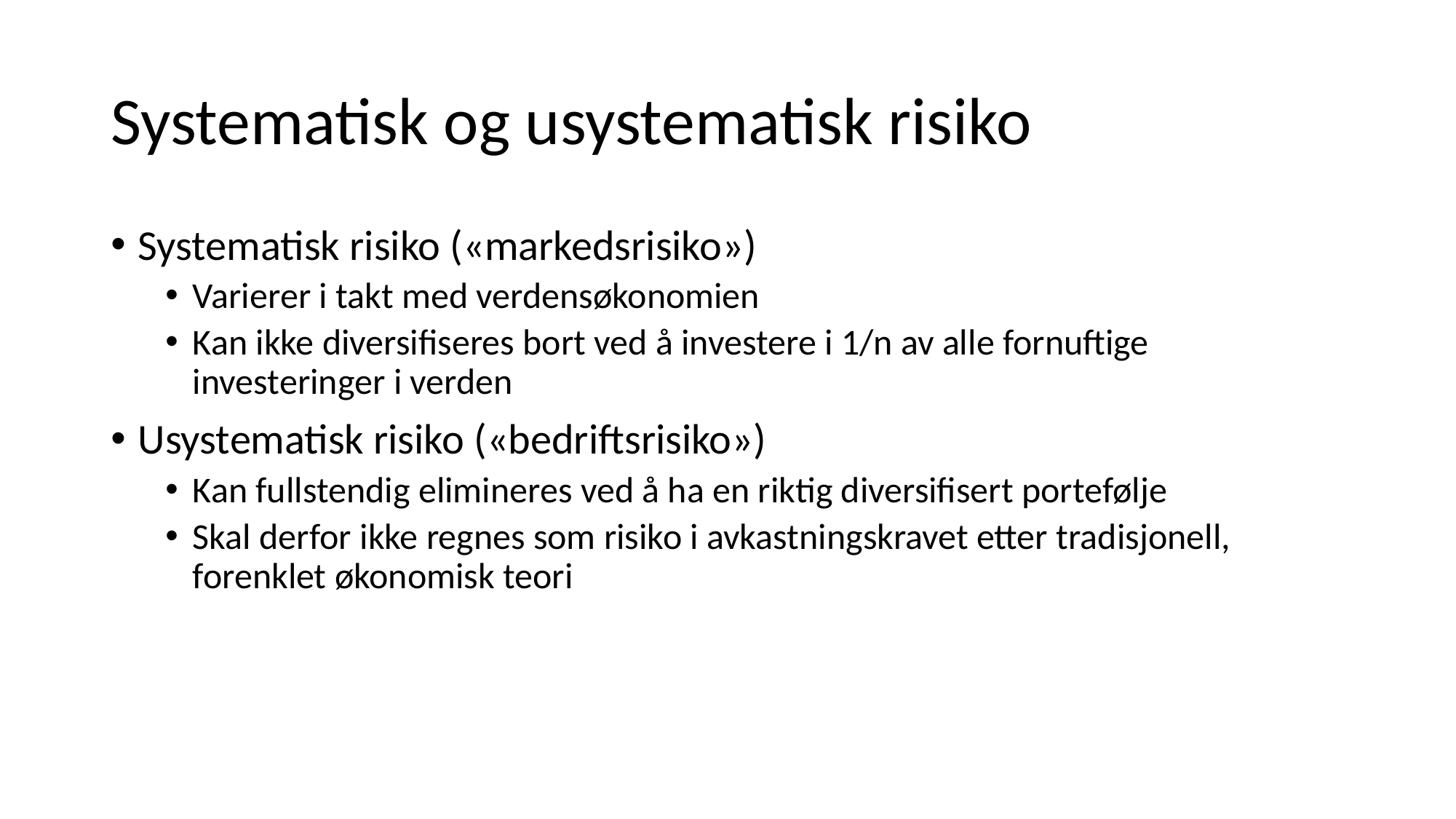

# Systematisk og usystematisk risiko
Systematisk risiko («markedsrisiko»)
Varierer i takt med verdensøkonomien
Kan ikke diversifiseres bort ved å investere i 1/n av alle fornuftige investeringer i verden
Usystematisk risiko («bedriftsrisiko»)
Kan fullstendig elimineres ved å ha en riktig diversifisert portefølje
Skal derfor ikke regnes som risiko i avkastningskravet etter tradisjonell, forenklet økonomisk teori